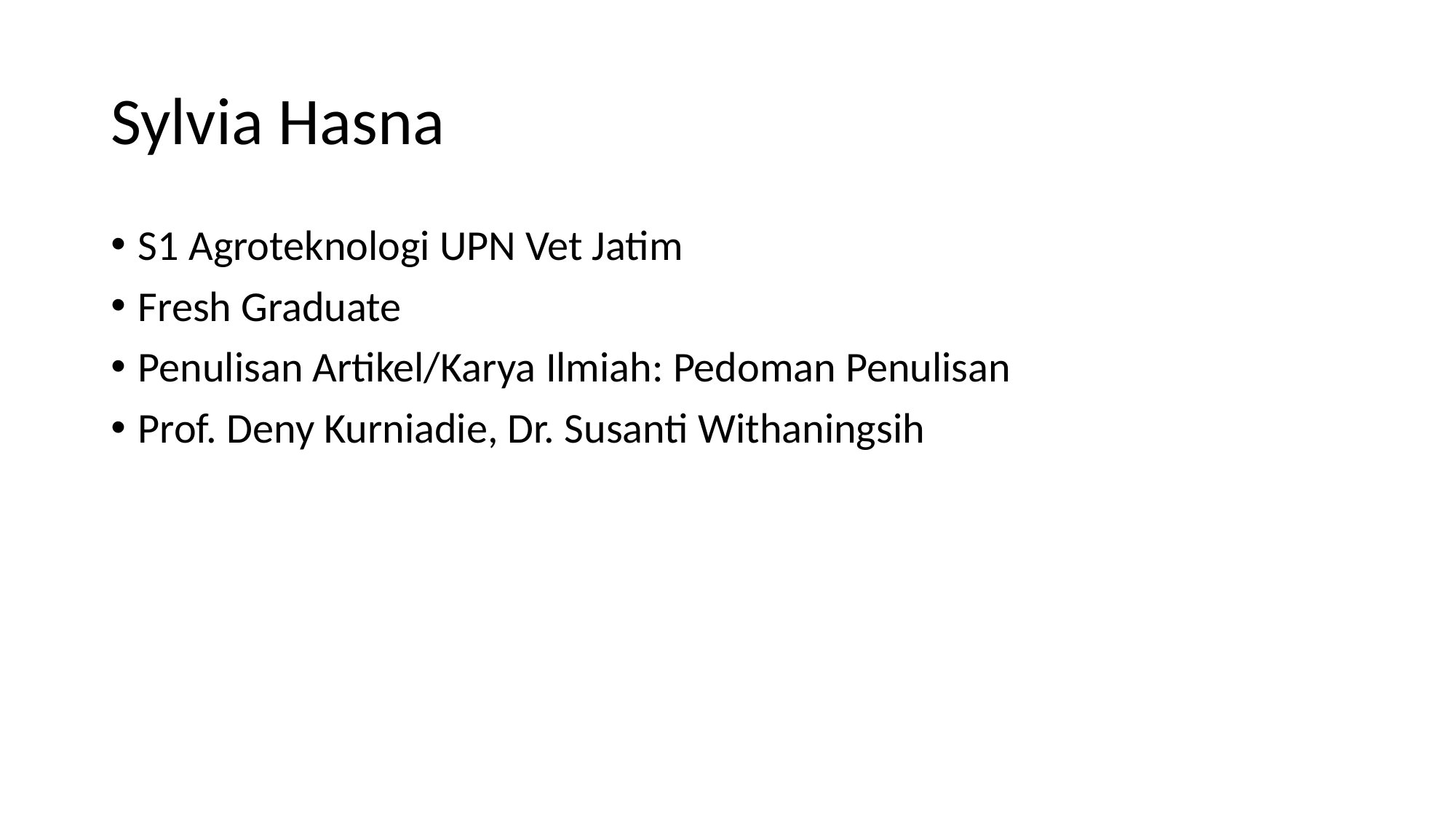

# Sylvia Hasna
S1 Agroteknologi UPN Vet Jatim
Fresh Graduate
Penulisan Artikel/Karya Ilmiah: Pedoman Penulisan
Prof. Deny Kurniadie, Dr. Susanti Withaningsih